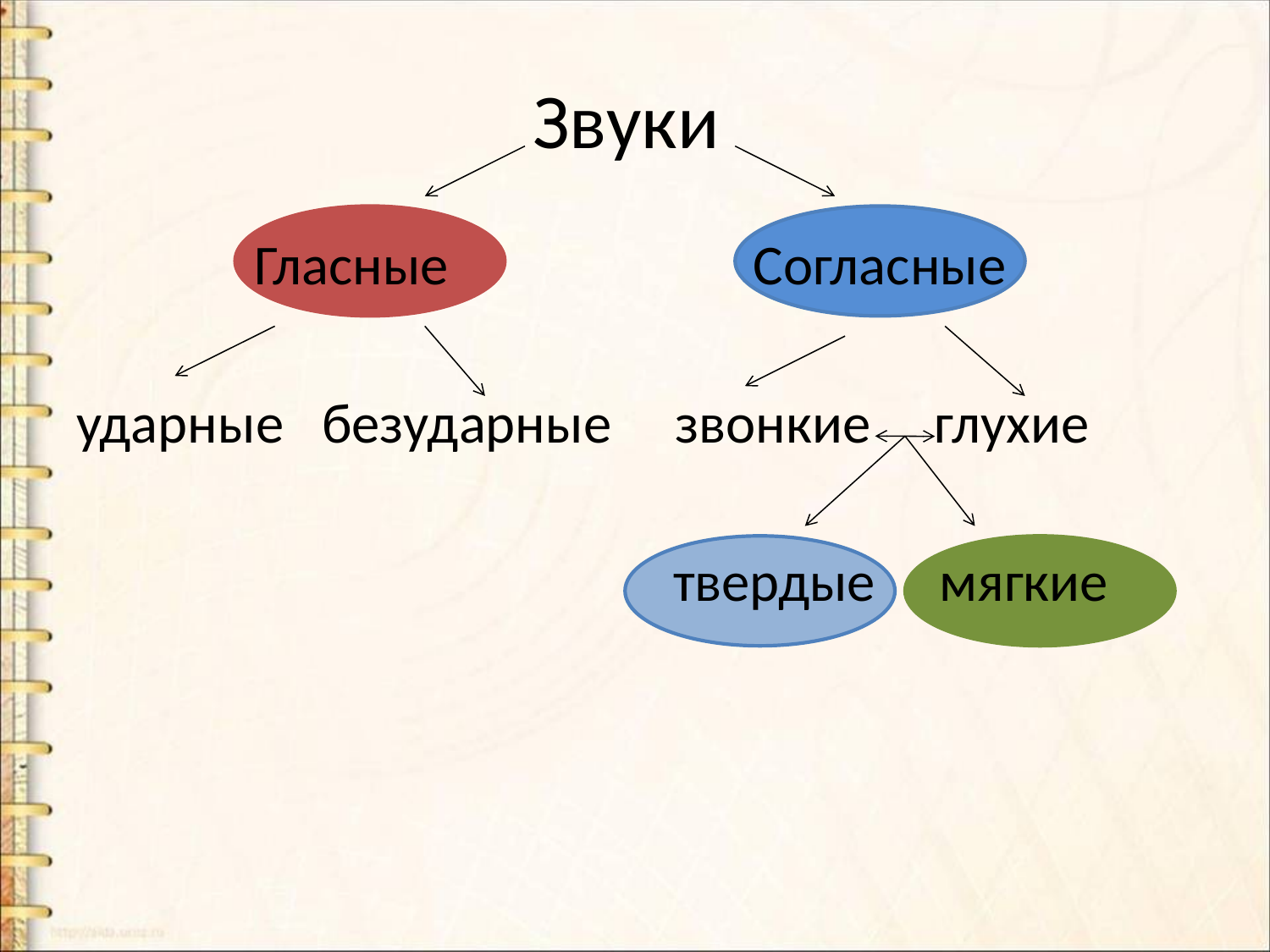

# Звуки

              Гласные                        Согласные

ударные   безударные     звонкие     глухие

                                               твердые     мягкие